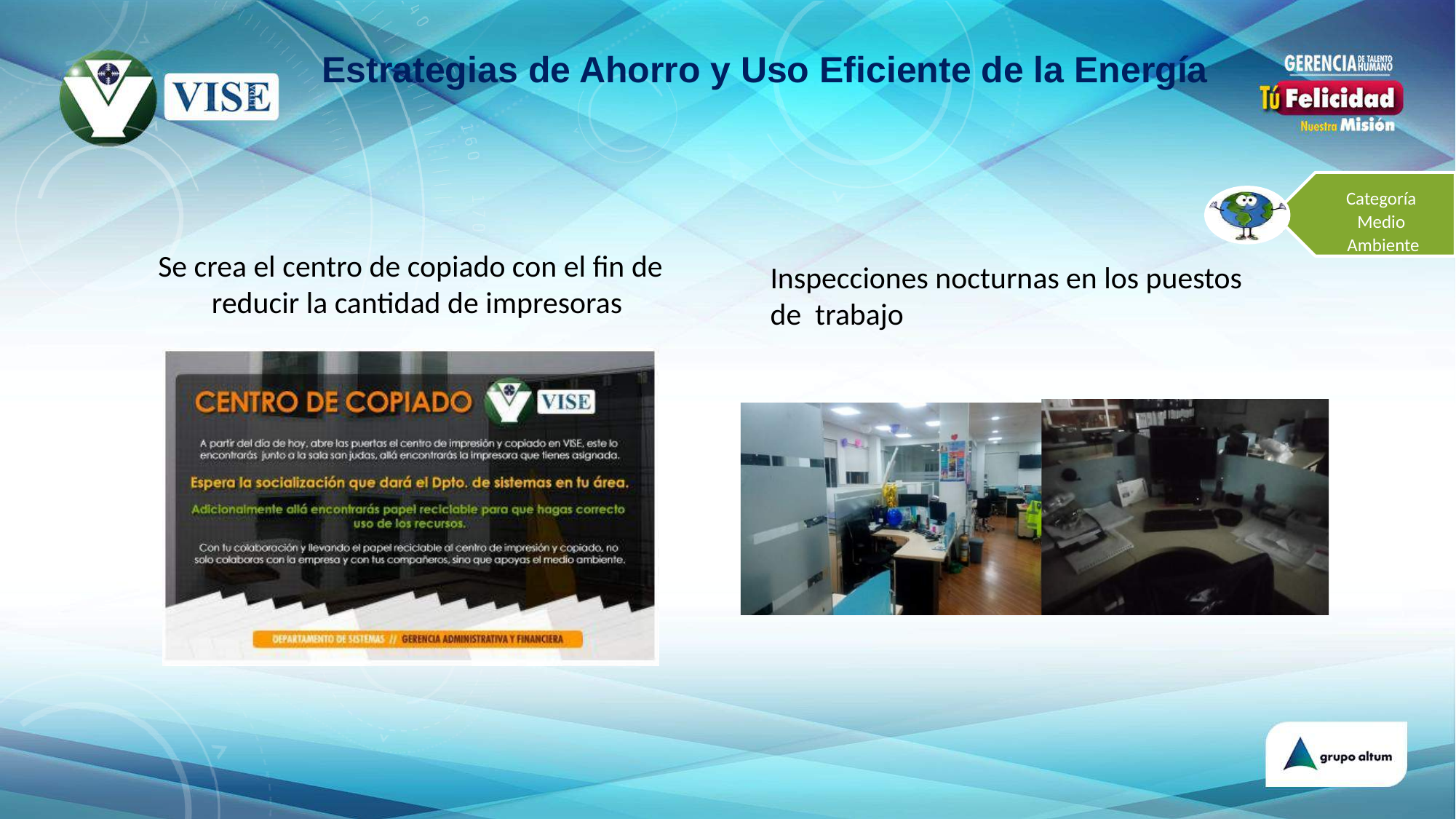

# Estrategias de Ahorro y Uso Eficiente de la Energía

Categoría  Medio  Ambiente

Se crea el centro de copiado con el fin de  reducir la cantidad de impresoras
Inspecciones nocturnas en los puestos de  trabajo